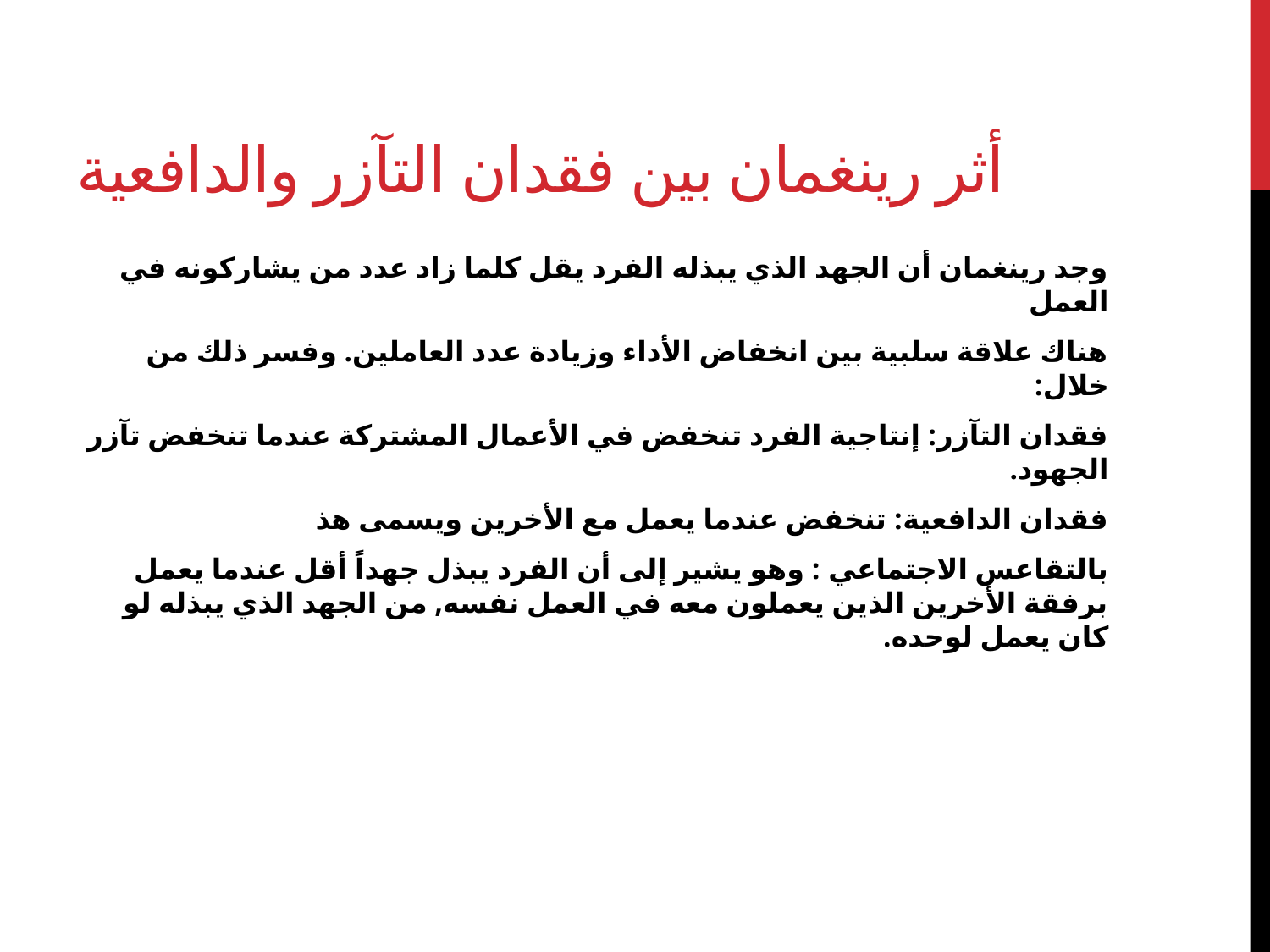

# أثر رينغمان بين فقدان التآزر والدافعية
وجد رينغمان أن الجهد الذي يبذله الفرد يقل كلما زاد عدد من يشاركونه في العمل
هناك علاقة سلبية بين انخفاض الأداء وزيادة عدد العاملين. وفسر ذلك من خلال:
فقدان التآزر: إنتاجية الفرد تنخفض في الأعمال المشتركة عندما تنخفض تآزر الجهود.
فقدان الدافعية: تنخفض عندما يعمل مع الأخرين ويسمى هذ
بالتقاعس الاجتماعي : وهو يشير إلى أن الفرد يبذل جهداً أقل عندما يعمل برفقة الأخرين الذين يعملون معه في العمل نفسه, من الجهد الذي يبذله لو كان يعمل لوحده.